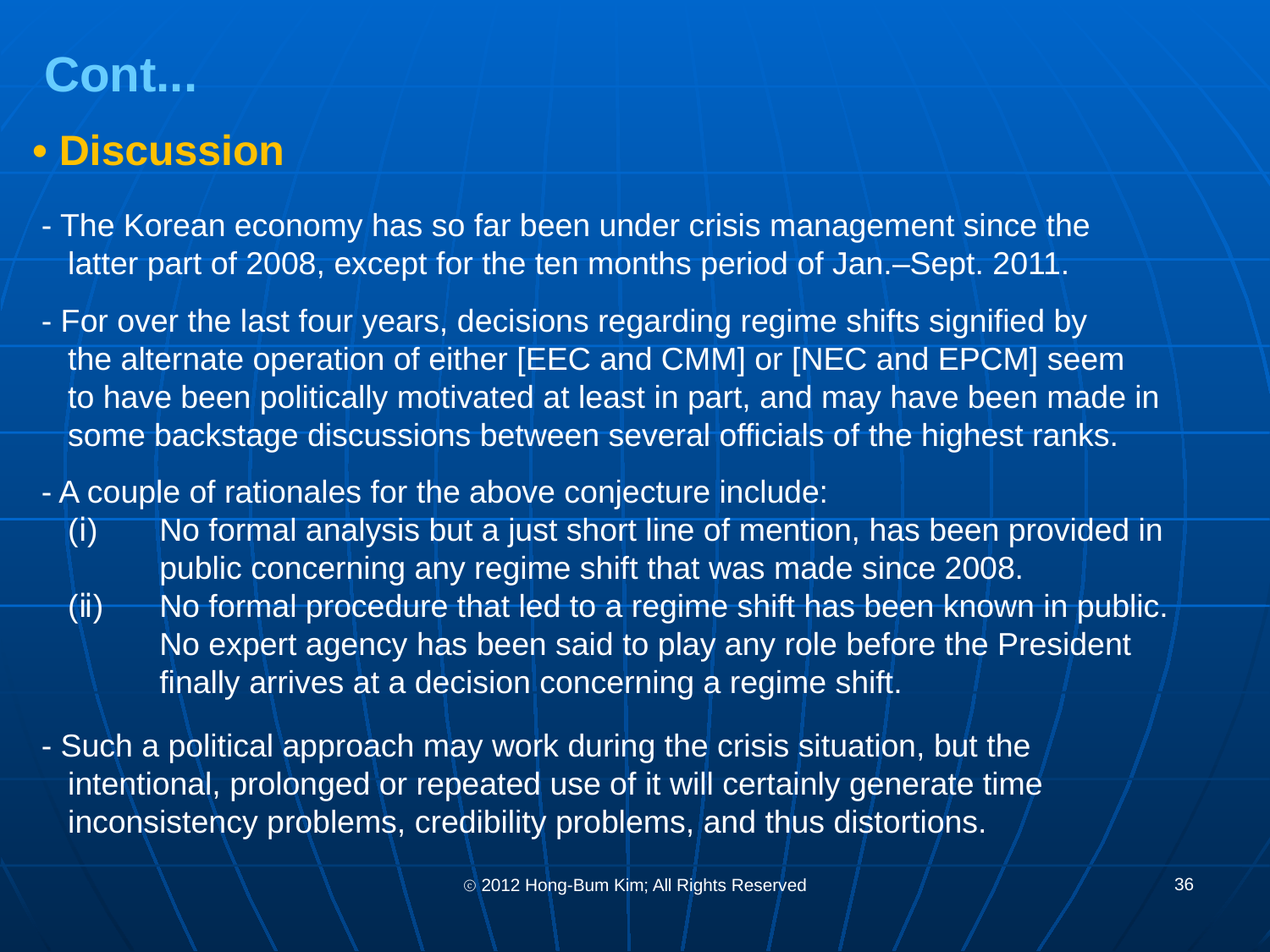

Cont...

• Discussion

 - The Korean economy has so far been under crisis management since the
    latter part of 2008, except for the ten months period of Jan.–Sept. 2011.

 - For over the last four years, decisions regarding regime shifts signified by
    the alternate operation of either [EEC and CMM] or [NEC and EPCM] seem
    to have been politically motivated at least in part, and may have been made in
    some backstage discussions between several officials of the highest ranks.

 - A couple of rationales for the above conjecture include:
    (ⅰ) 	No formal analysis but a just short line of mention, has been provided in
          	public concerning any regime shift that was made since 2008.
    (ⅱ) 	No formal procedure that led to a regime shift has been known in public.
          	No expert agency has been said to play any role before the President
          	finally arrives at a decision concerning a regime shift.

 - Such a political approach may work during the crisis situation, but the
    intentional, prolonged or repeated use of it will certainly generate time
    inconsistency problems, credibility problems, and thus distortions.
36
ⓒ 2012 Hong-Bum Kim; All Rights Reserved